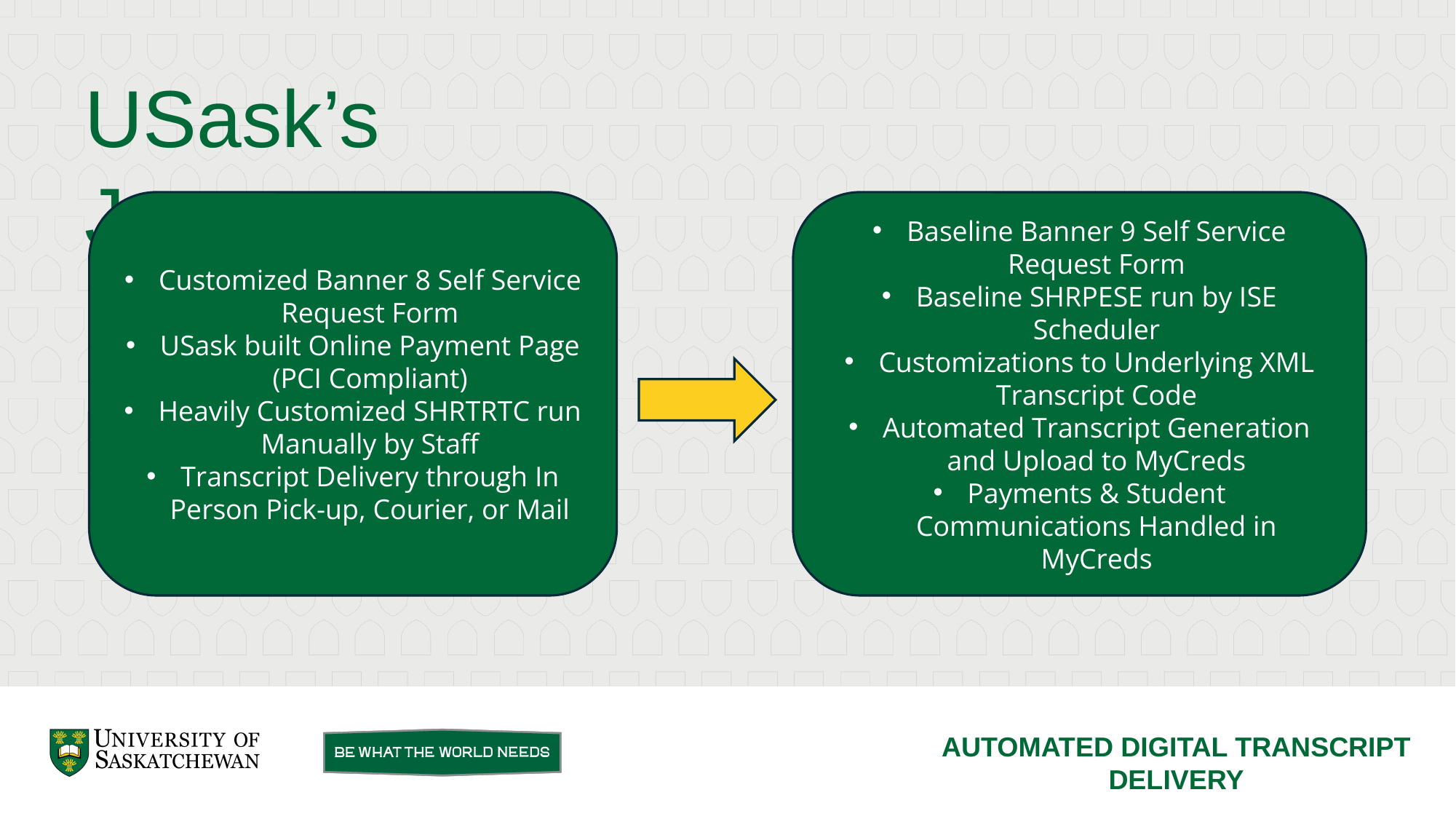

USask’s Journey
Customized Banner 8 Self Service Request Form
USask built Online Payment Page (PCI Compliant)
Heavily Customized SHRTRTC run Manually by Staff
Transcript Delivery through In Person Pick-up, Courier, or Mail
Baseline Banner 9 Self Service Request Form
Baseline SHRPESE run by ISE Scheduler
Customizations to Underlying XML Transcript Code
Automated Transcript Generation and Upload to MyCreds
Payments & Student Communications Handled in MyCreds

AUTOMATED DIGITAL TRANSCRIPT DELIVERY